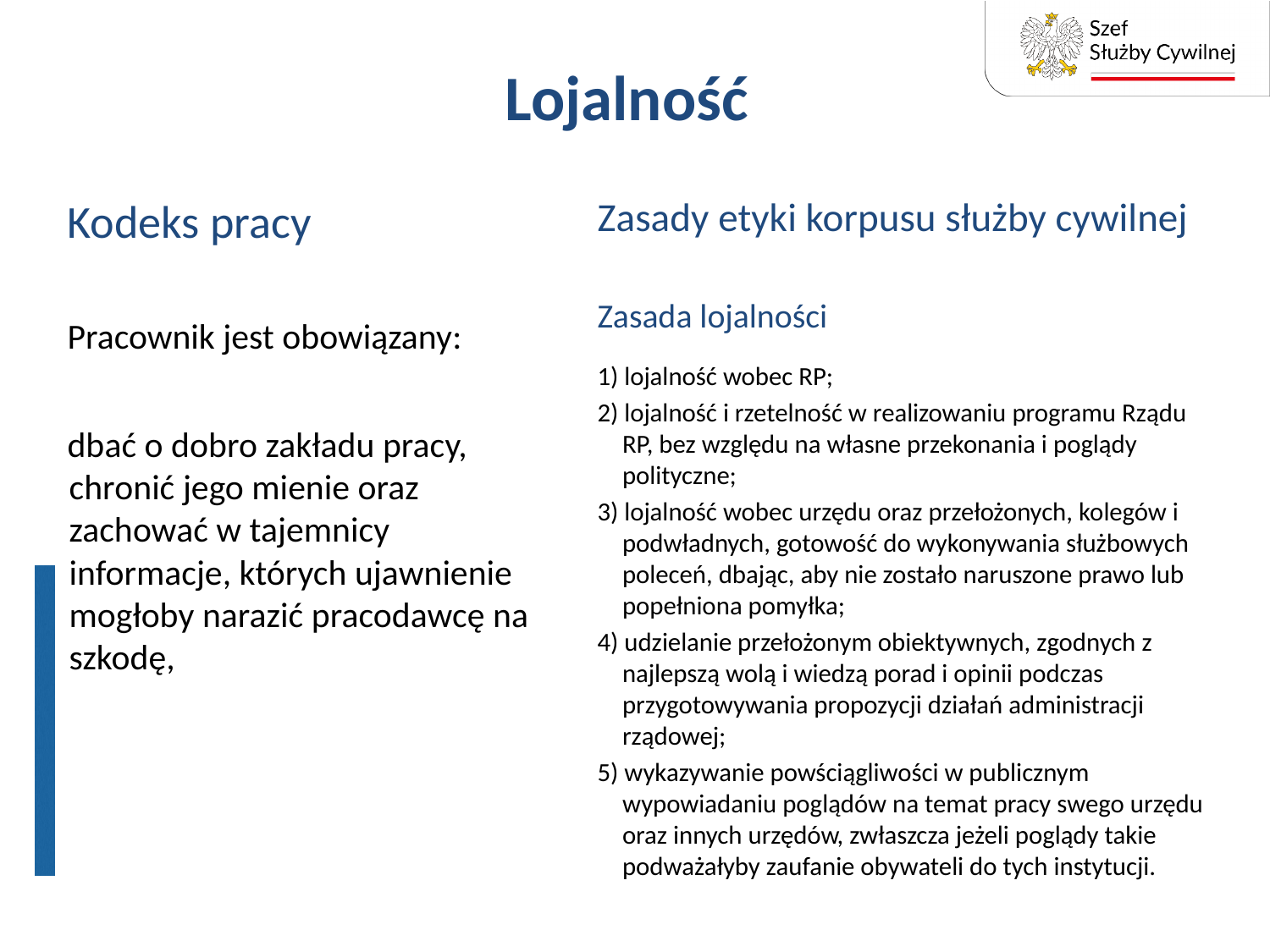

# Lojalność
Zasady etyki korpusu służby cywilnej
Zasada lojalności

1) lojalność wobec RP;
2) lojalność i rzetelność w realizowaniu programu Rządu RP, bez względu na własne przekonania i poglądy polityczne;
3) lojalność wobec urzędu oraz przełożonych, kolegów i podwładnych, gotowość do wykonywania służbowych poleceń, dbając, aby nie zostało naruszone prawo lub popełniona pomyłka;
4) udzielanie przełożonym obiektywnych, zgodnych z najlepszą wolą i wiedzą porad i opinii podczas przygotowywania propozycji działań administracji rządowej;
5) wykazywanie powściągliwości w publicznym wypowiadaniu poglądów na temat pracy swego urzędu oraz innych urzędów, zwłaszcza jeżeli poglądy takie podważałyby zaufanie obywateli do tych instytucji.
Kodeks pracy

Pracownik jest obowiązany:

dbać o dobro zakładu pracy, chronić jego mienie oraz zachować w tajemnicy informacje, których ujawnienie mogłoby narazić pracodawcę na szkodę,